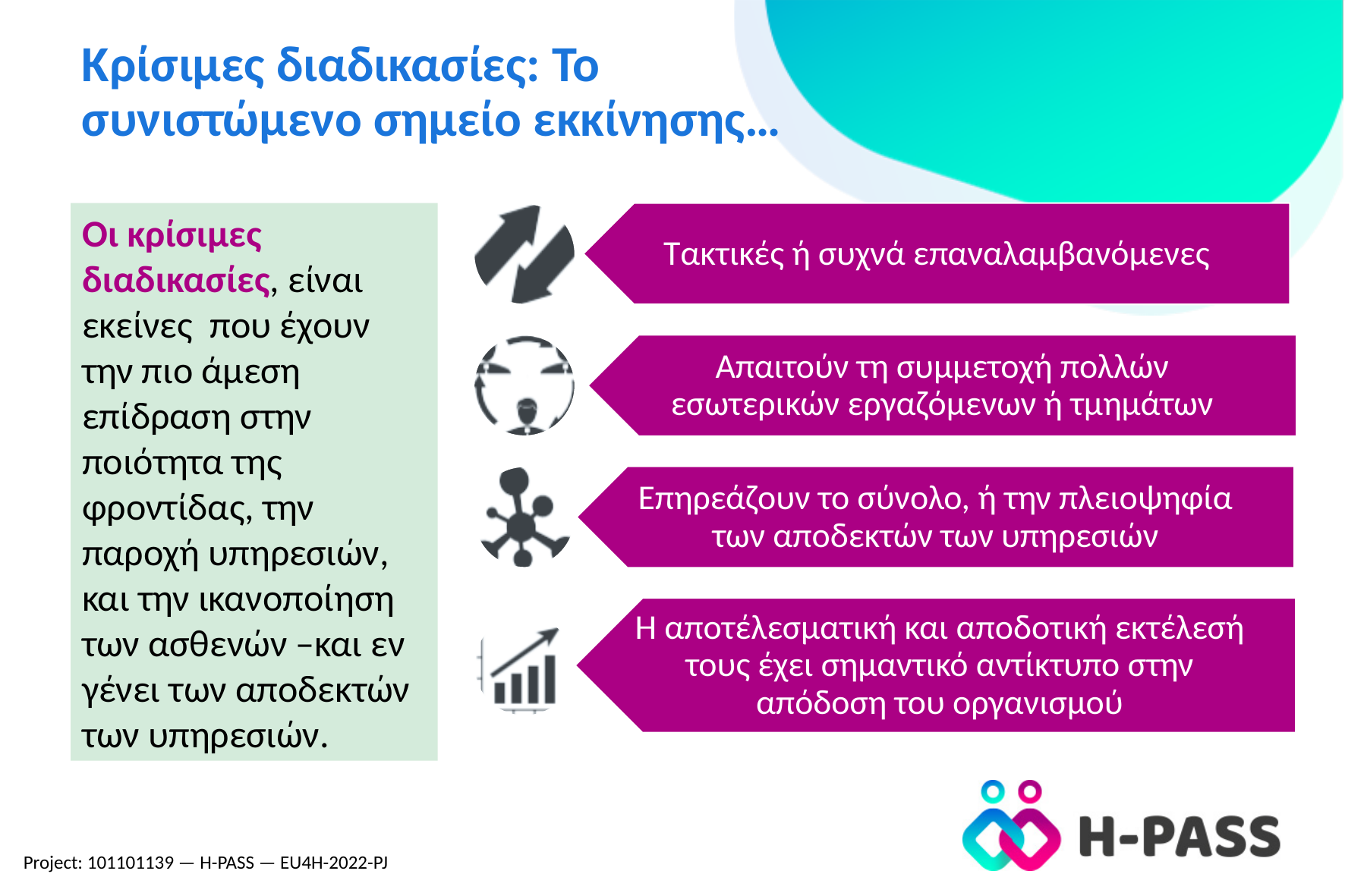

# Κρίσιμες διαδικασίες: Το συνιστώμενο σημείο εκκίνησης…
Οι κρίσιμες διαδικασίες, είναι εκείνες  που έχουν την πιο άμεση επίδραση στην ποιότητα της φροντίδας, την παροχή υπηρεσιών, και την ικανοποίηση των ασθενών –και εν γένει των αποδεκτών των υπηρεσιών.
Τακτικές ή συχνά επαναλαμβανόμενες
Απαιτούν τη συμμετοχή πολλών εσωτερικών εργαζόμενων ή τμημάτων
Επηρεάζουν το σύνολο, ή την πλειοψηφία των αποδεκτών των υπηρεσιών
Η αποτέλεσματική και αποδοτική εκτέλεσή τους έχει σημαντικό αντίκτυπο στην απόδοση του οργανισμού
Project: 101101139 — H-PASS — EU4H-2022-PJ